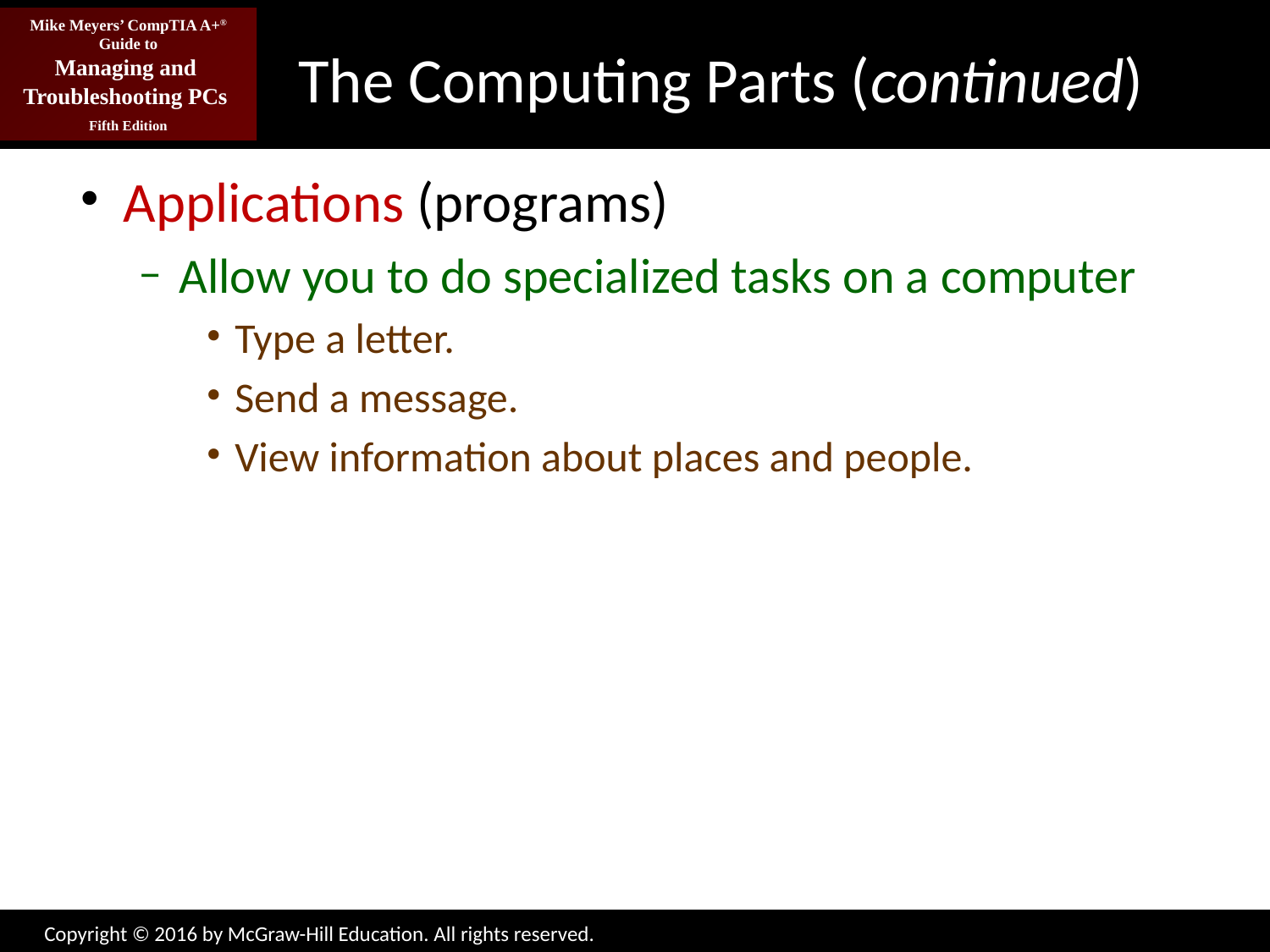

# The Computing Parts (continued)
Applications (programs)
Allow you to do specialized tasks on a computer
Type a letter.
Send a message.
View information about places and people.